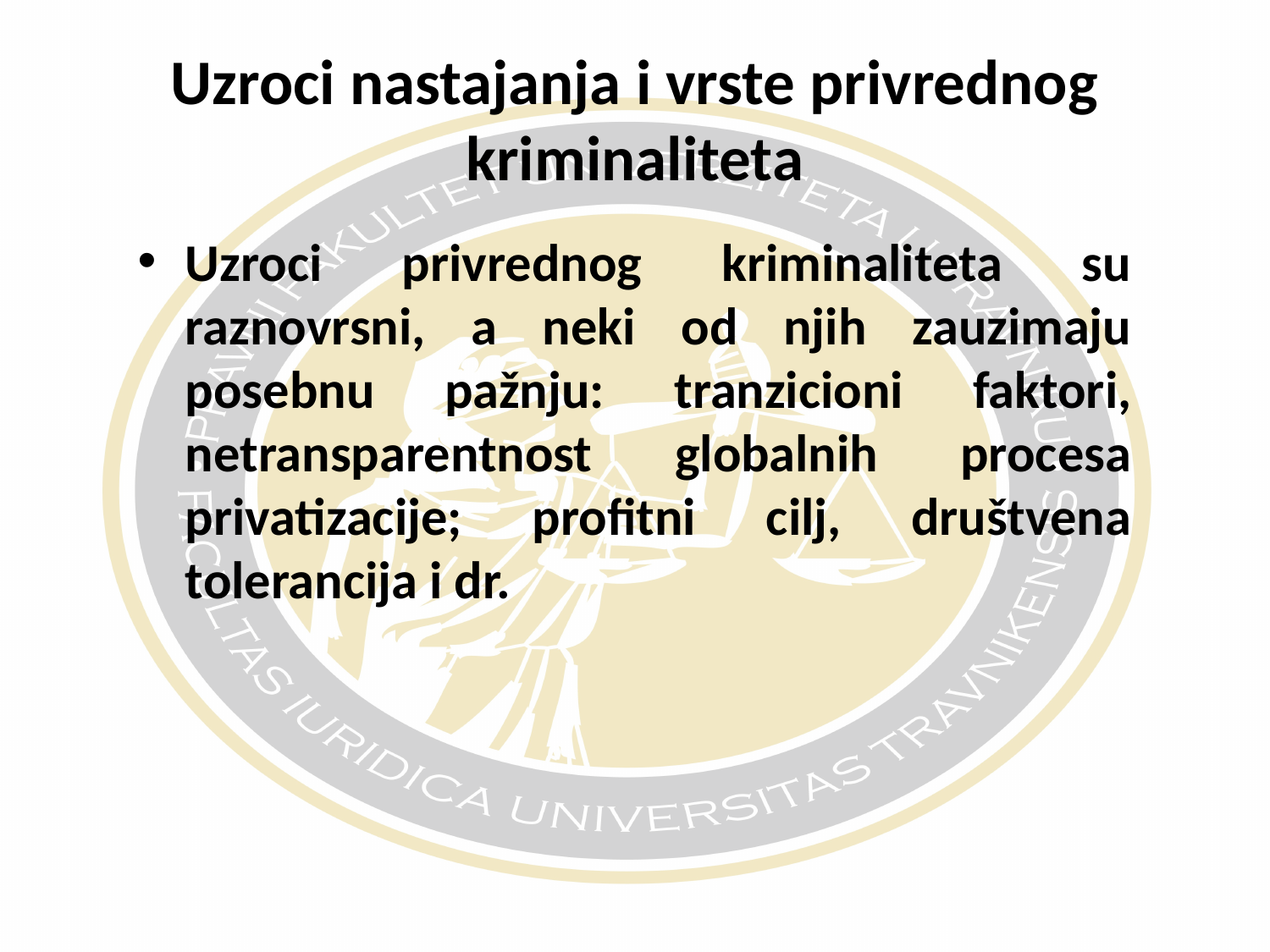

# Uzroci nastajanja i vrste privrednog kriminaliteta
Uzroci privrednog kriminaliteta su raznovrsni, a neki od njih zauzimaju posebnu pažnju: tranzicioni faktori, netransparentnost globalnih procesa privatizacije; profitni cilj, društvena tolerancija i dr.